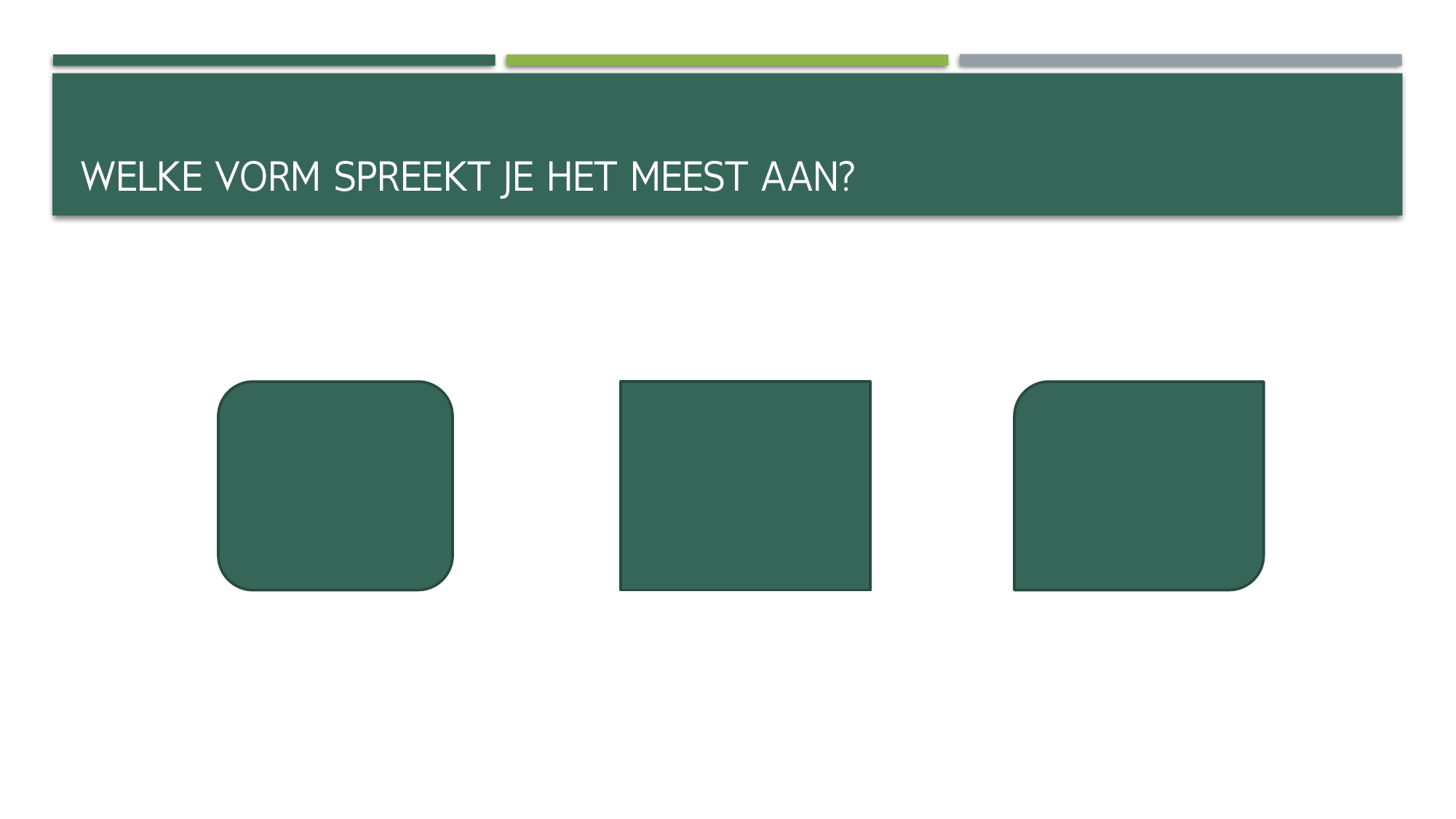

# Welke vorm spreekt je het meest aan?